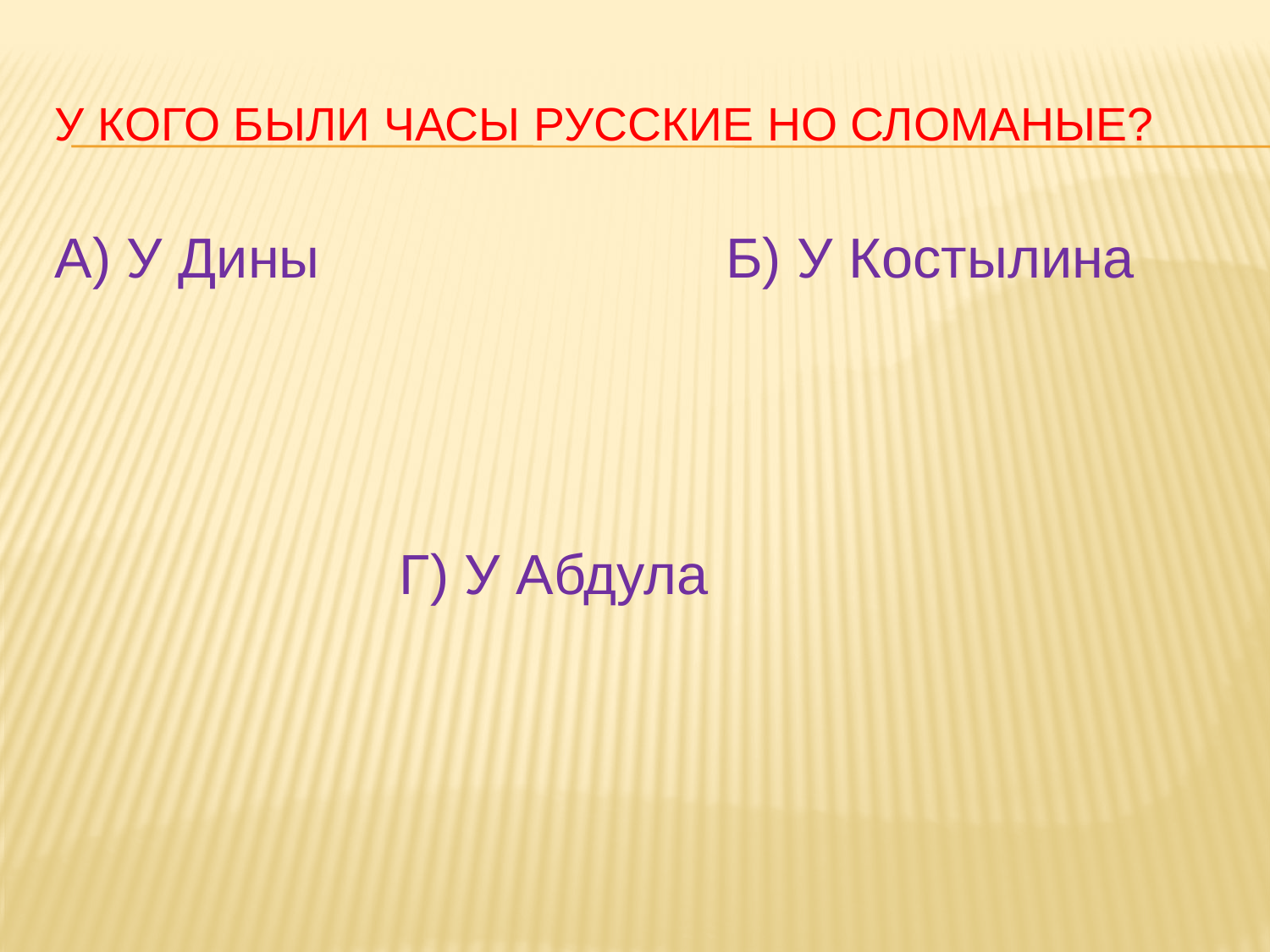

# У кого были часы русские но сломаные?
А) У Дины                          Б) У Костылина

                      Г) У Абдула